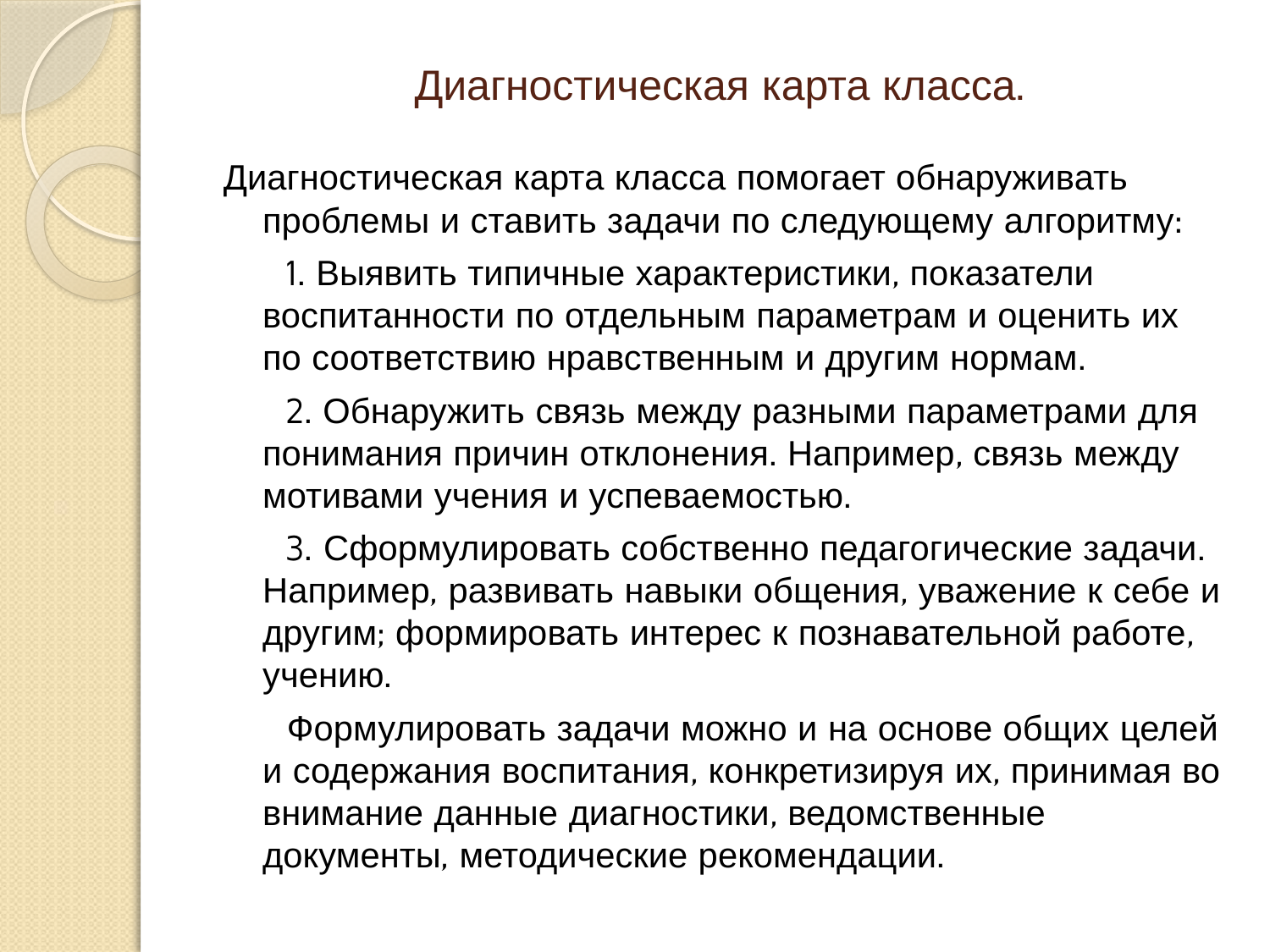

# Диагностическая карта класса.
Диагностическая карта класса помогает обнаруживать проблемы и ставить задачи по следующему алгоритму:
      1. Выявить типичные характеристики, показатели воспитанности по отдельным параметрам и оценить их по соответствию нравственным и другим нормам.
      2. Обнаружить связь между разными параметрами для понимания причин отклонения. Например, связь между мотивами учения и успеваемостью.
      3. Сформулировать собственно педагогические задачи. Например, развивать навыки общения, уважение к себе и другим; формировать интерес к познавательной работе, учению.
      Формулировать задачи можно и на основе общих целей и содержания воспитания, конкретизируя их, принимая во внимание данные диагностики, ведомственные документы, методические рекомендации.